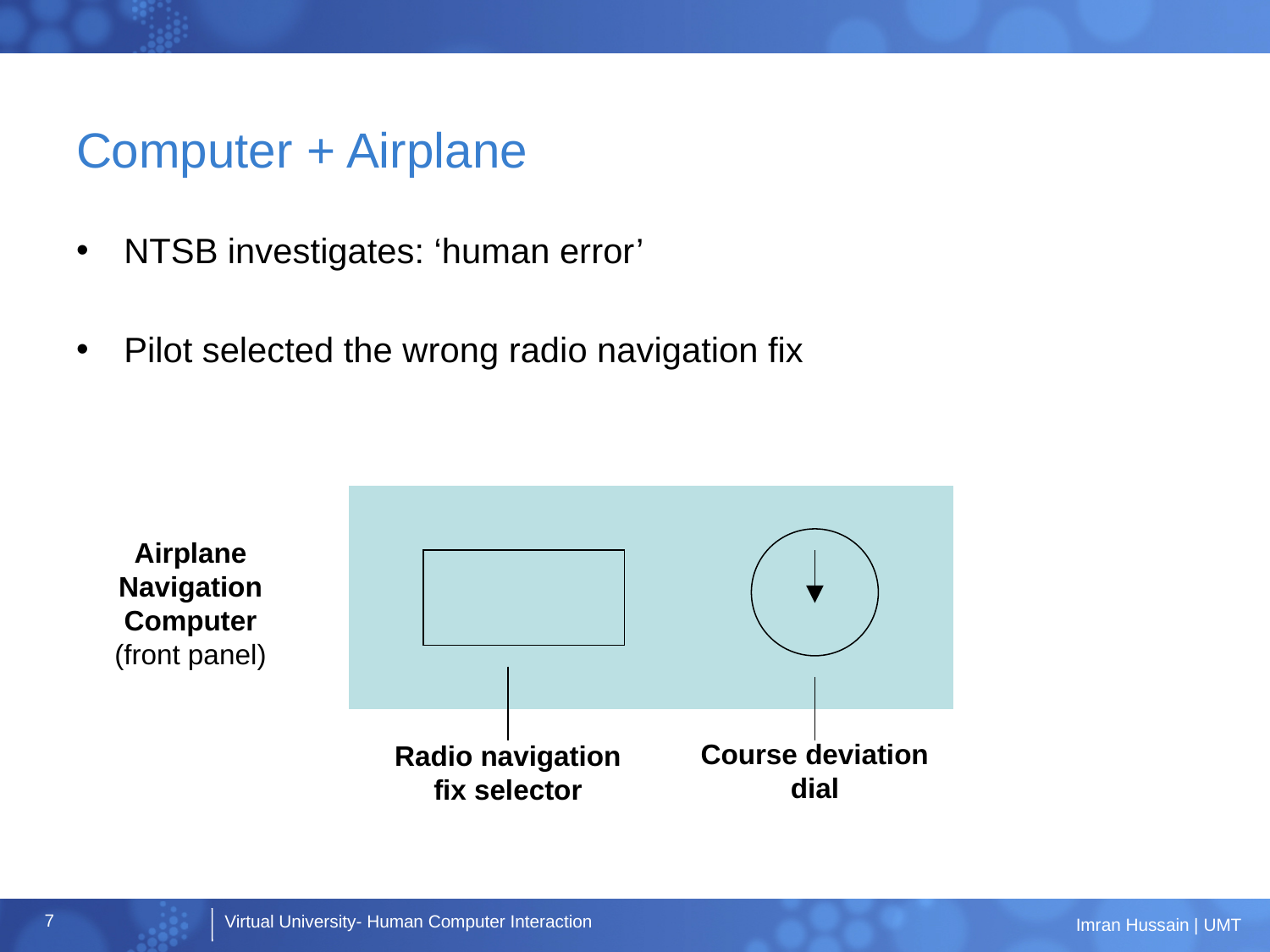

# Computer + Airplane
NTSB investigates: ‘human error’

Pilot selected the wrong radio navigation fix

Airplane Navigation Computer
(front panel)

Course deviation dial
Radio navigation fix selector